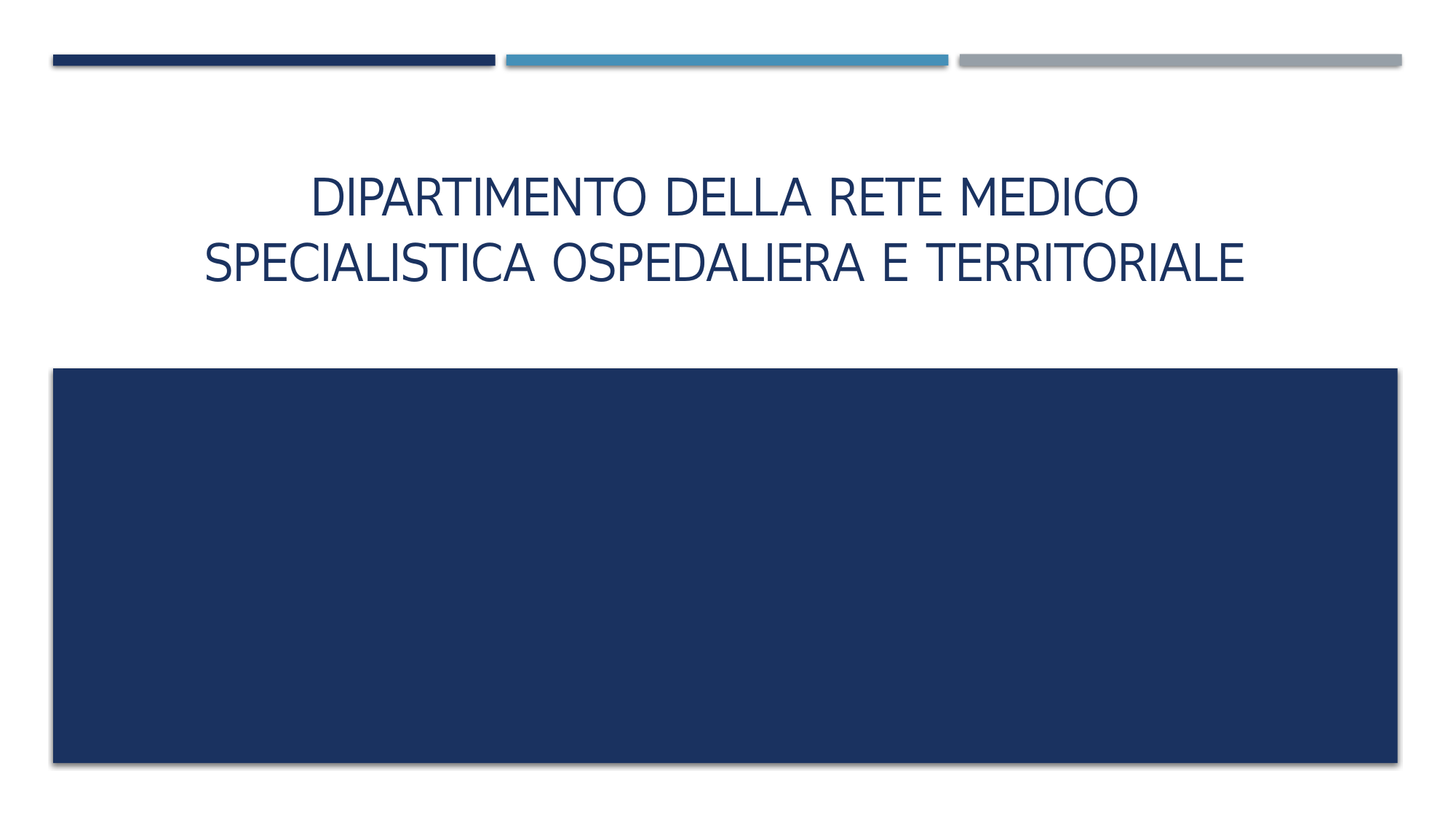

# DIPARTIMENTO DELLA RETE MEDICO SPECIALISTICA OSPEDALIERA E TERRITORIALE